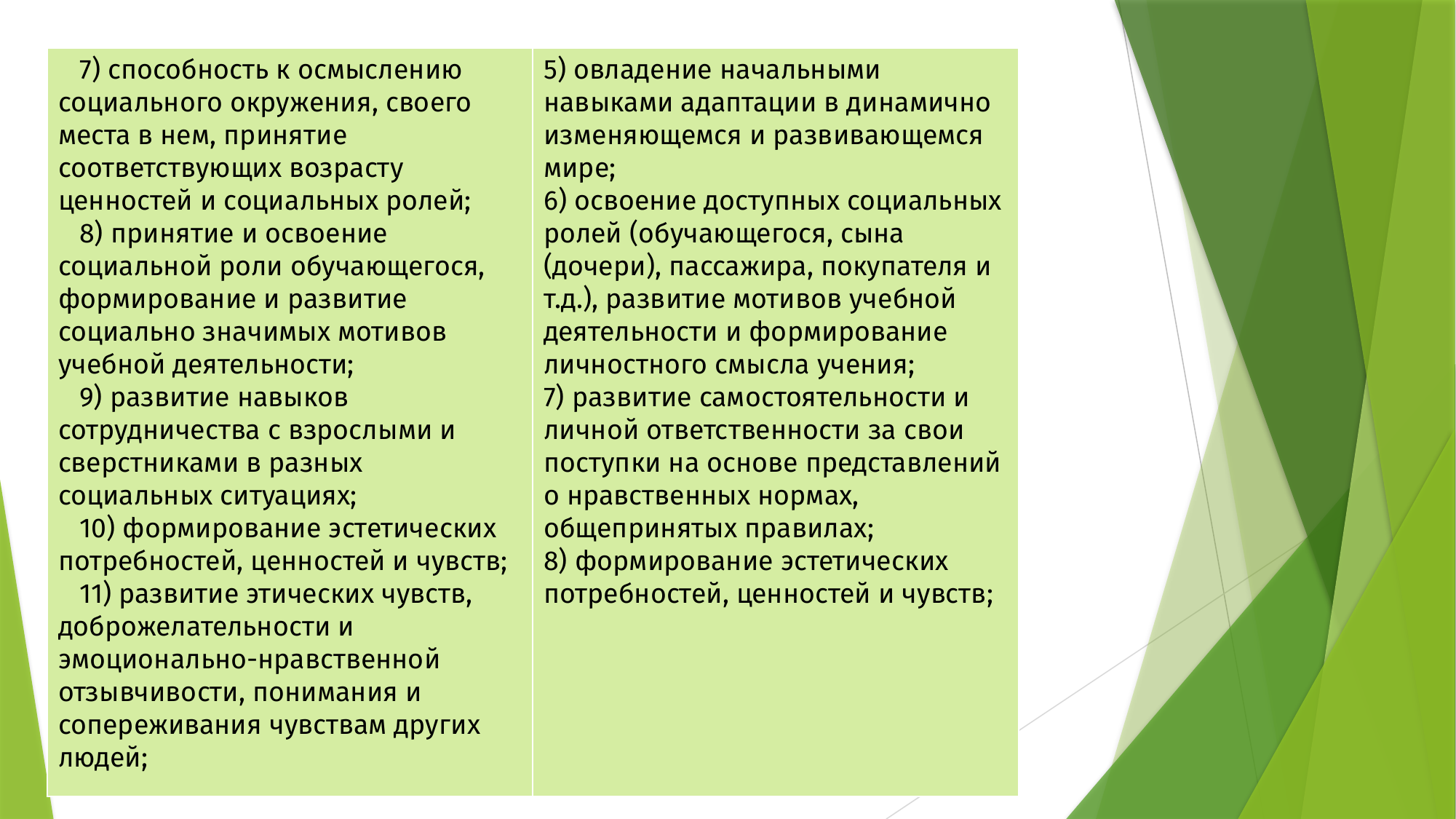

| 7) способность к осмыслению социального окружения, своего места в нем, принятие соответствующих возрасту ценностей и социальных ролей; 8) принятие и освоение социальной роли обучающегося, формирование и развитие социально значимых мотивов учебной деятельности; 9) развитие навыков сотрудничества с взрослыми и сверстниками в разных социальных ситуациях; 10) формирование эстетических потребностей, ценностей и чувств; 11) развитие этических чувств, доброжелательности и эмоционально-нравственной отзывчивости, понимания и сопереживания чувствам других людей; | 5) овладение начальными навыками адаптации в динамично изменяющемся и развивающемся мире; 6) освоение доступных социальных ролей (обучающегося, сына (дочери), пассажира, покупателя и т.д.), развитие мотивов учебной деятельности и формирование личностного смысла учения; 7) развитие самостоятельности и личной ответственности за свои поступки на основе представлений о нравственных нормах, общепринятых правилах; 8) формирование эстетических потребностей, ценностей и чувств; |
| --- | --- |